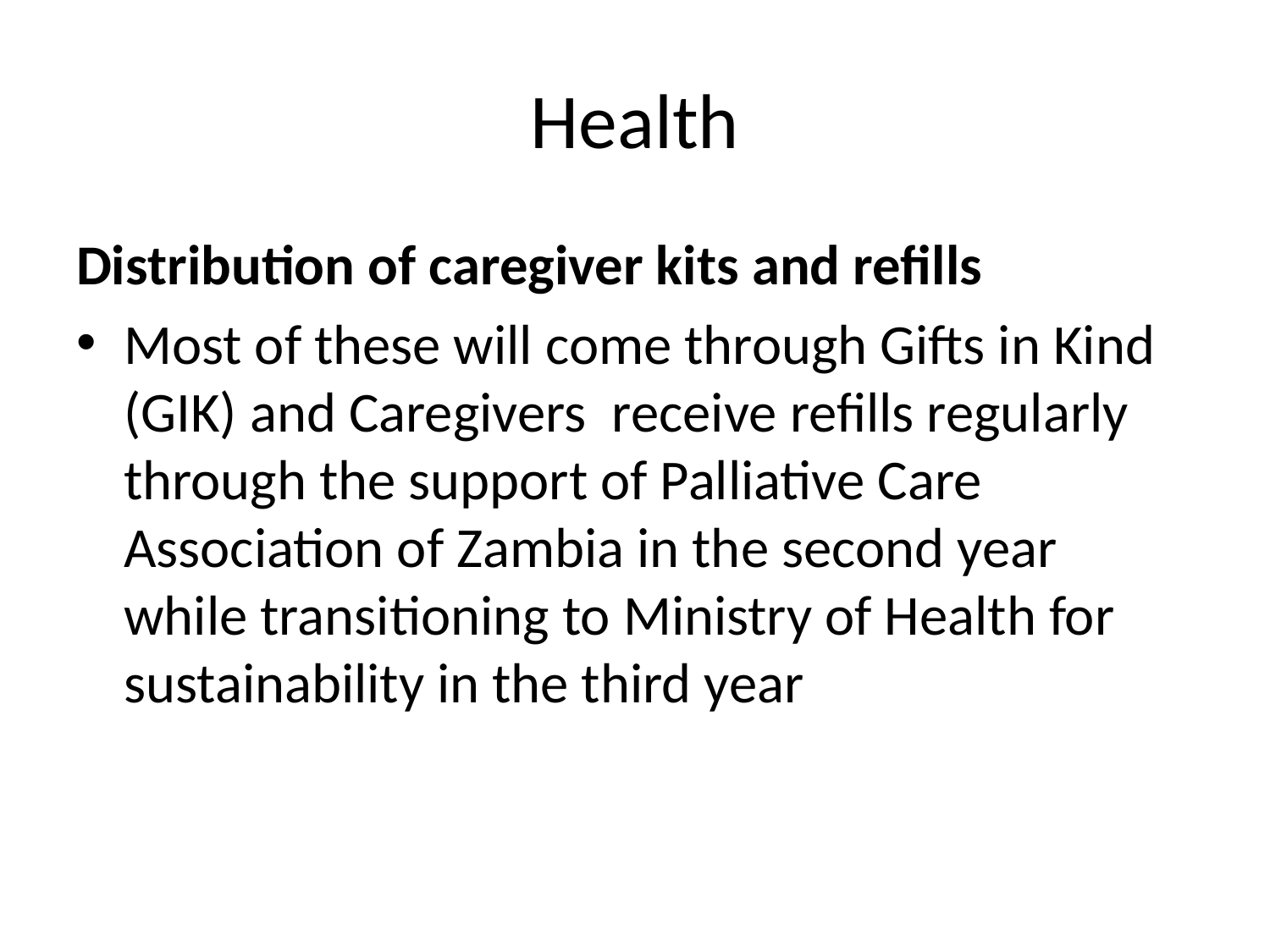

# Health
Distribution of caregiver kits and refills
Most of these will come through Gifts in Kind (GIK) and Caregivers  receive refills regularly through the support of Palliative Care Association of Zambia in the second year while transitioning to Ministry of Health for sustainability in the third year